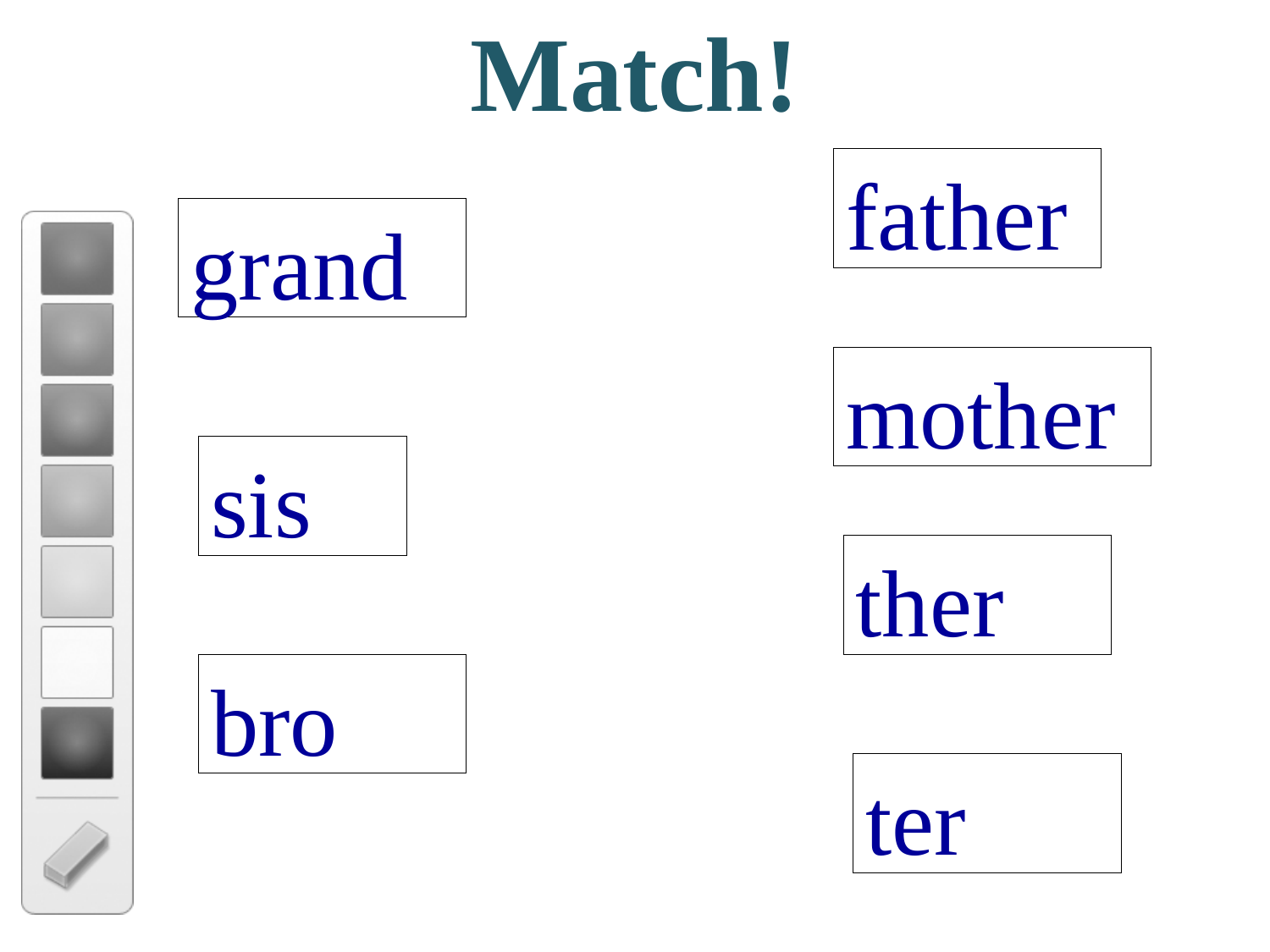

Match!
father
grand
mother
sis
ther
bro
ter